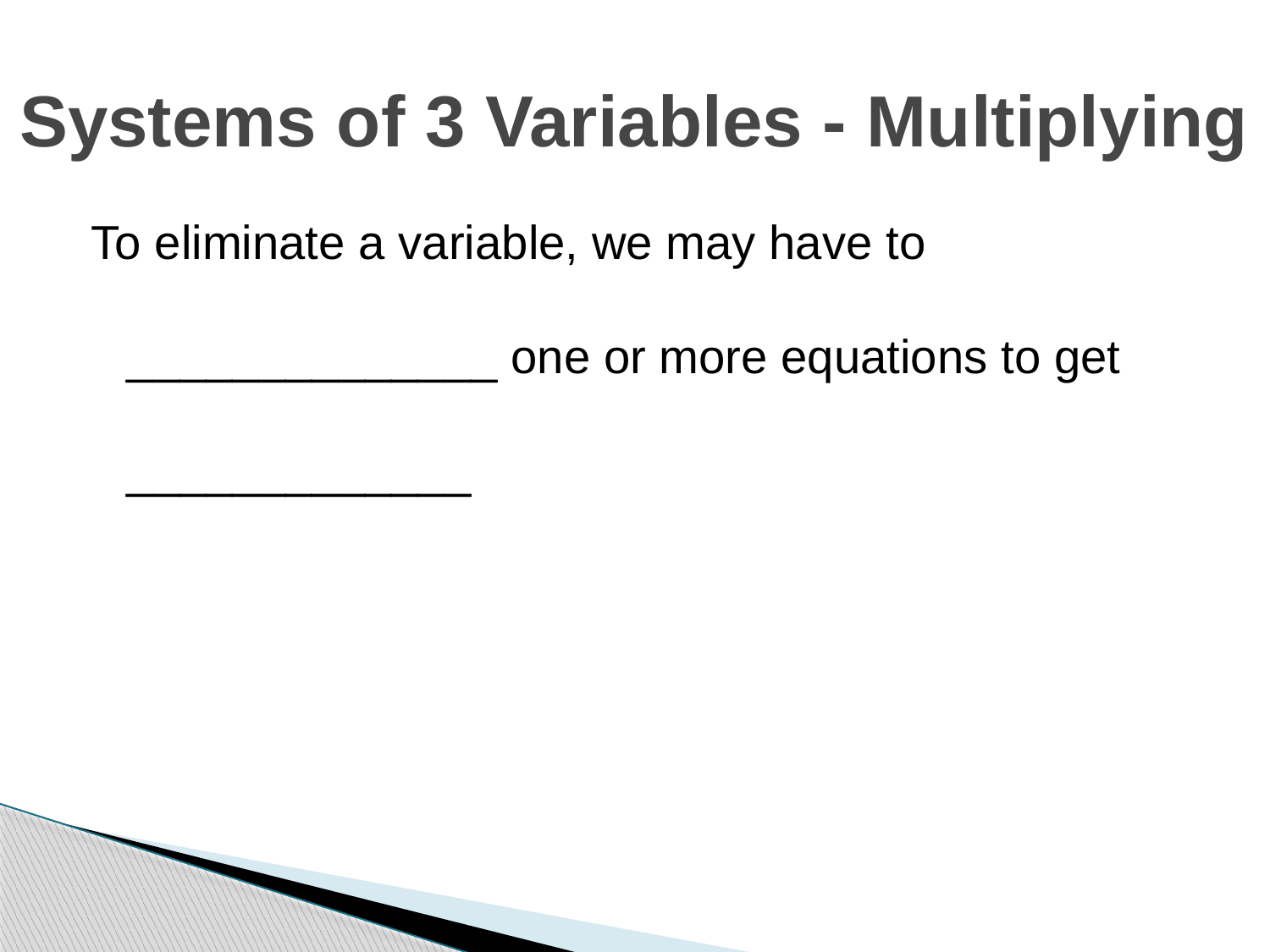

# Systems of 3 Variables - Multiplying
To eliminate a variable, we may have to
______________ one or more equations to get
_____________